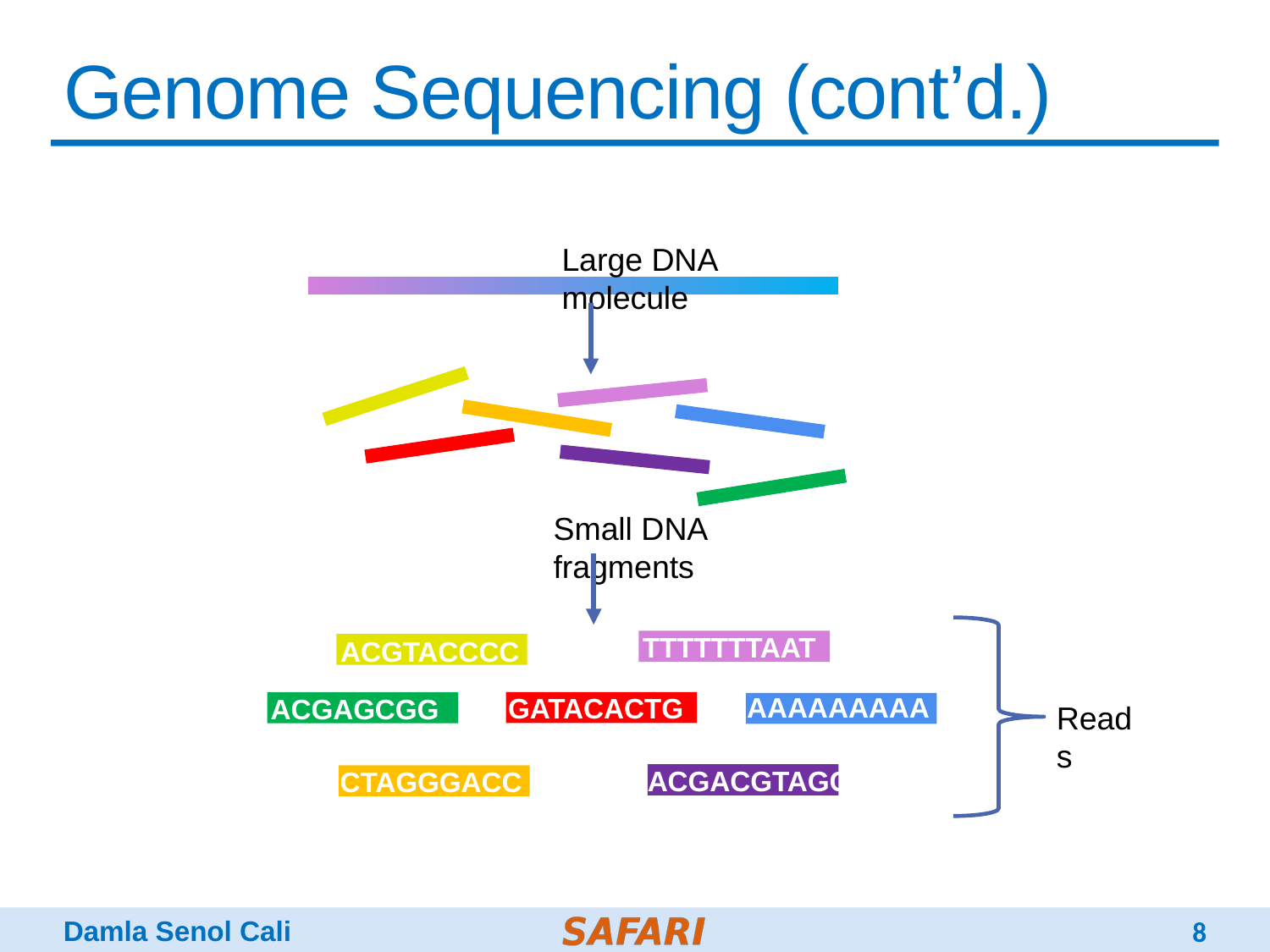

# Genome Sequencing (cont’d.)
Large DNA molecule

Small DNA fragments

TTTTTTTAATT

ACGTACCCCGT

AAAAAAAAAA

GATACACTGTG

ACGAGCGGGT

Reads
ACGACGTAGCT

CTAGGGACCTT

8